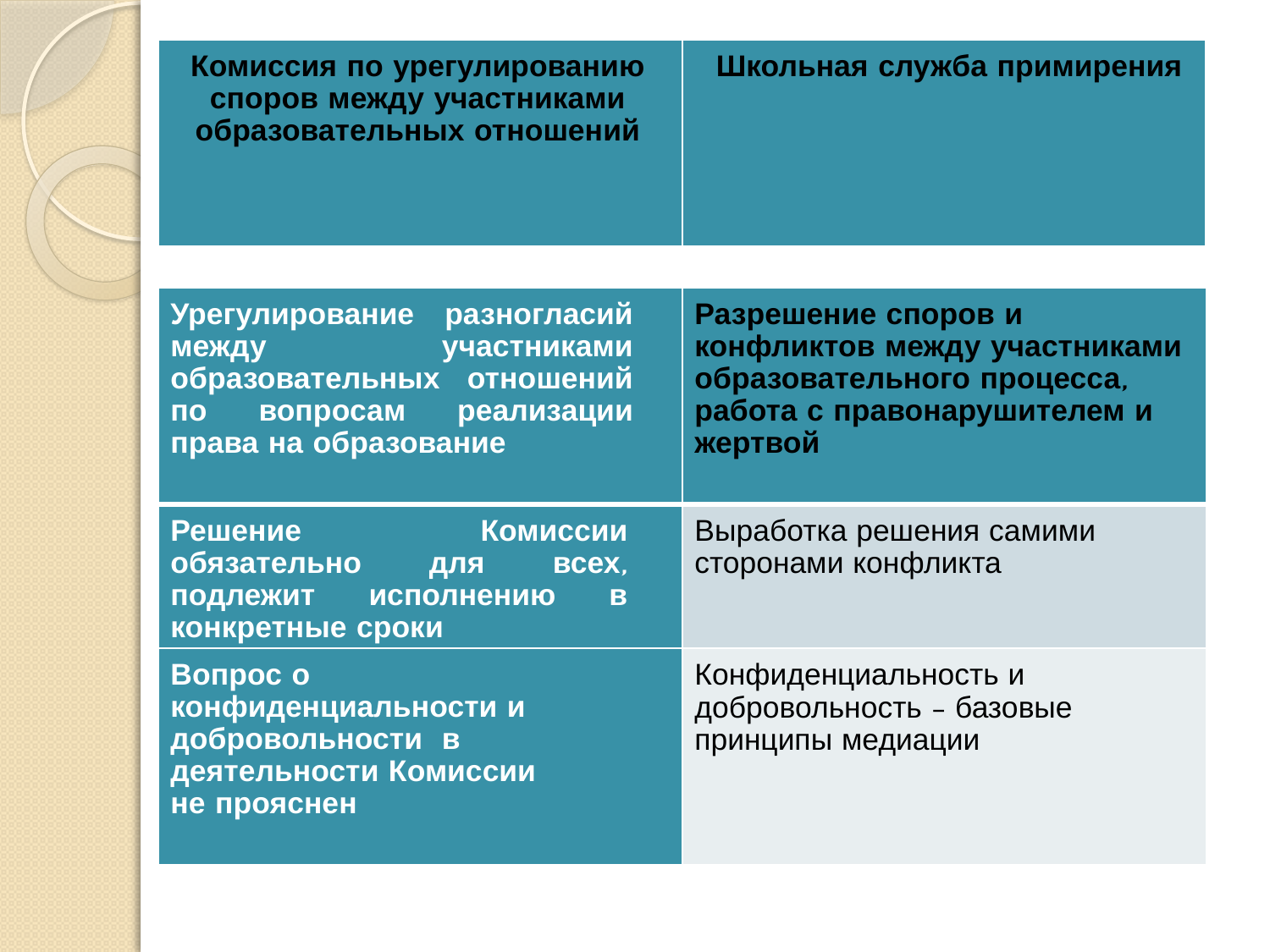

| Комиссия по урегулированию споров между участниками образовательных отношений | Школьная служба примирения |
| --- | --- |
| Урегулирование разногласий между участниками образовательных отношений по вопросам реализации права на образование | Разрешение споров и конфликтов между участниками образовательного процесса, работа с правонарушителем и жертвой |
| --- | --- |
| Решение Комиссии обязательно для всех, подлежит исполнению в конкретные сроки | Выработка решения самими сторонами конфликта |
| Вопрос о конфиденциальности и добровольности в деятельности Комиссии не прояснен | Конфиденциальность и добровольность – базовые принципы медиации |